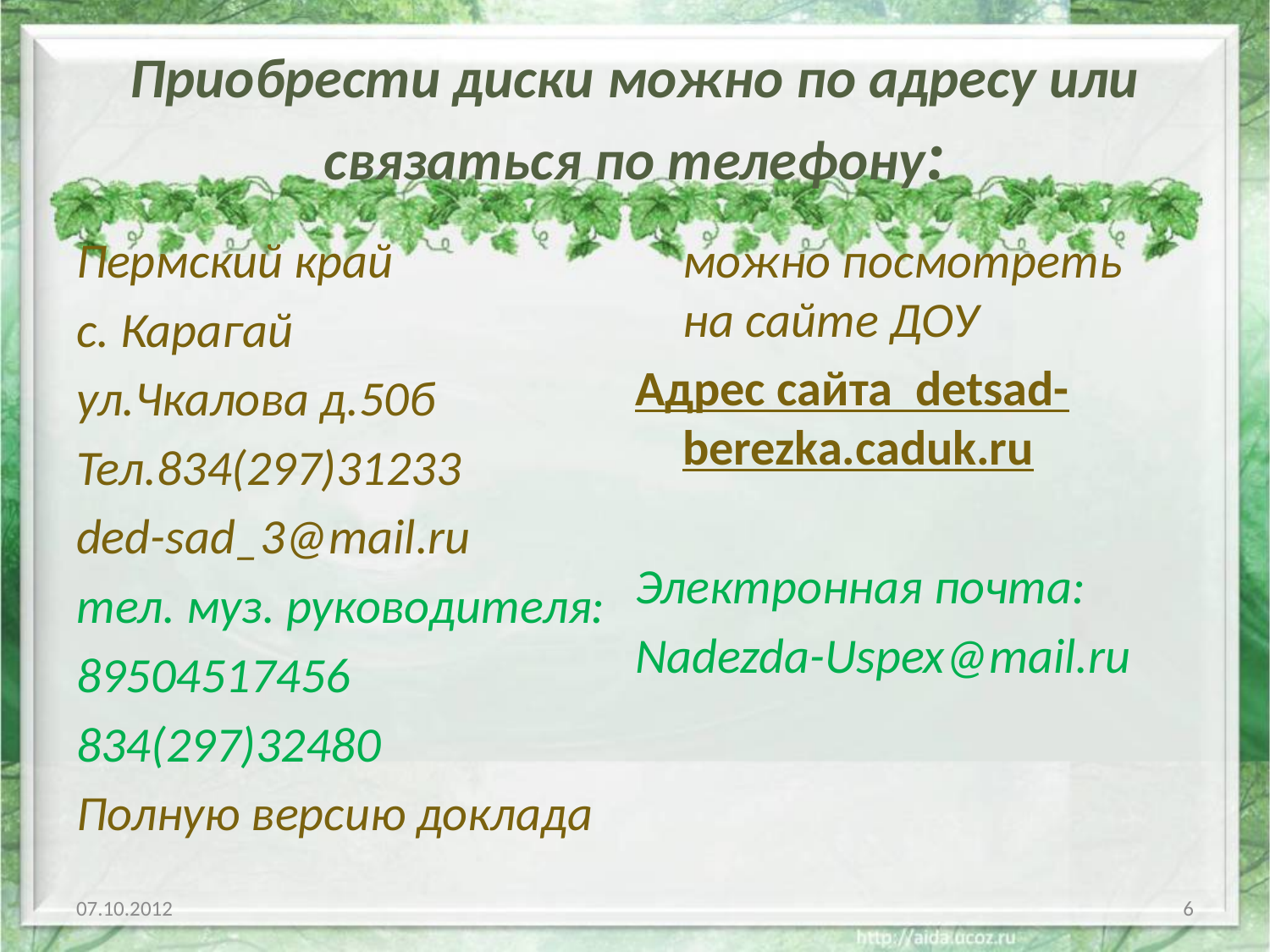

# Приобрести диски можно по адресу или связаться по телефону:
Пермский край
с. Карагай
ул.Чкалова д.50б
Тел.834(297)31233
ded-sad_3@mail.ru
тел. муз. руководителя:
89504517456
834(297)32480
Полную версию доклада можно посмотреть  на сайте ДОУ
Адрес сайта  detsad-berezka.caduk.ru

Электронная почта:
Nadezda-Uspex@mail.ru
07.10.2012
6